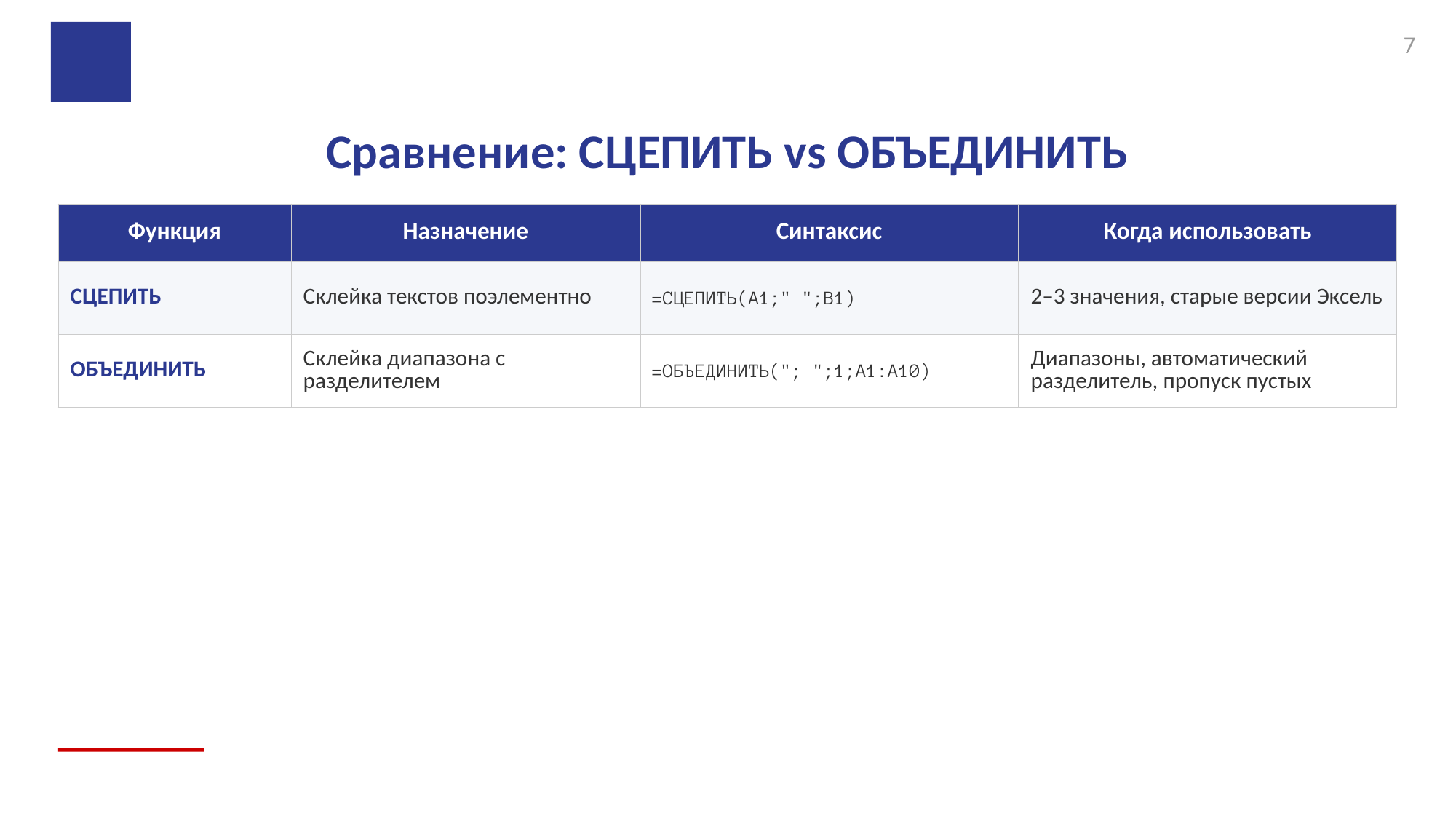

7

Сравнение: СЦЕПИТЬ vs ОБЪЕДИНИТЬ
| Функция | Назначение | Синтаксис | Когда использовать |
| --- | --- | --- | --- |
| СЦЕПИТЬ | Склейка текстов поэлементно | =СЦЕПИТЬ(A1;" ";B1) | 2–3 значения, старые версии Эксель |
| ОБЪЕДИНИТЬ | Склейка диапазона с разделителем | =ОБЪЕДИНИТЬ("; ";1;A1:A10) | Диапазоны, автоматический разделитель, пропуск пустых |